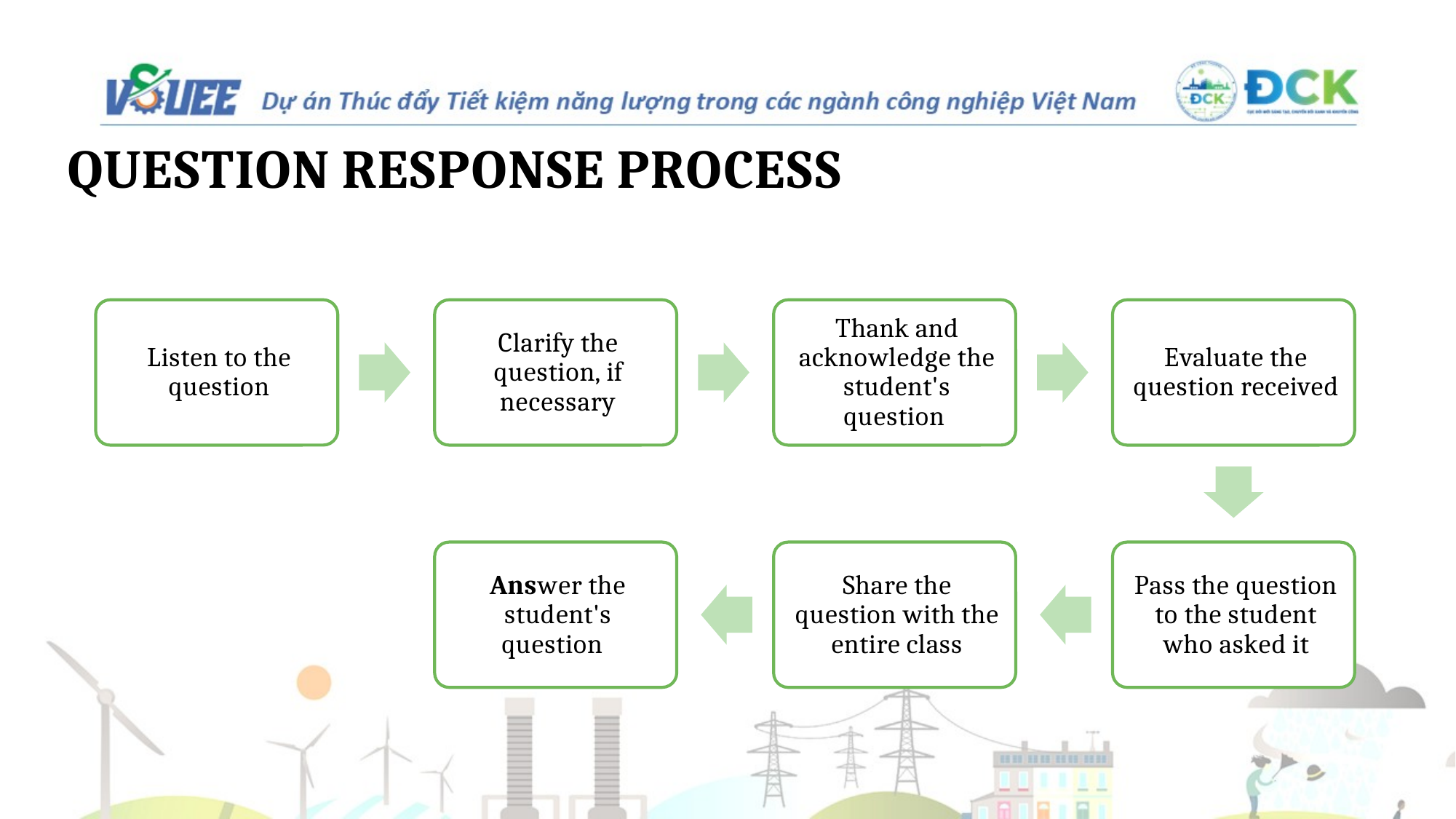

# QUESTION RESPONSE PROCESS
Listen to the question

Clarify the question, if necessary

Thank and acknowledge the student's question

Evaluate the question received

Pass the question to the student who asked it

Share the question with the entire class

Answer the student's question